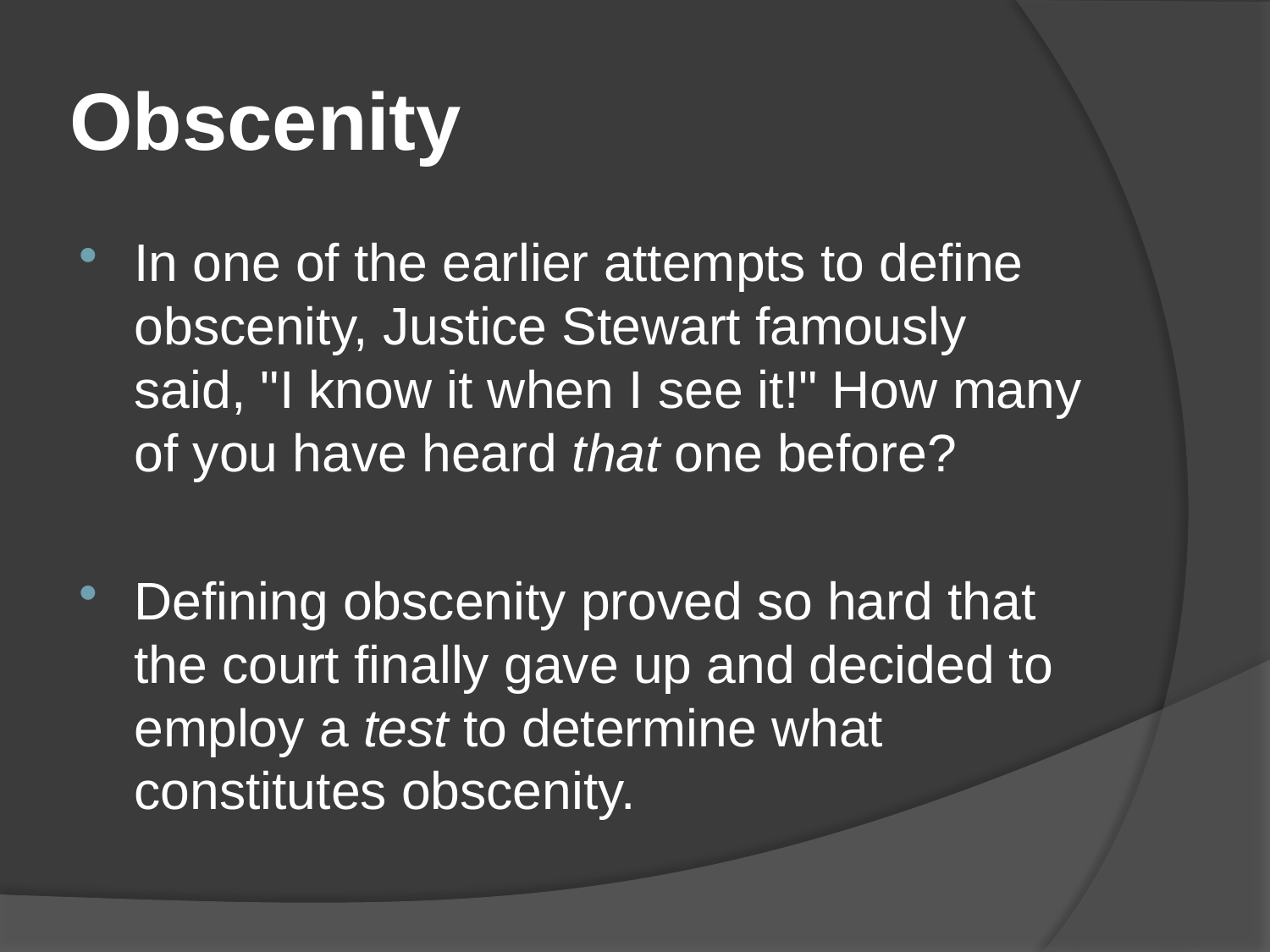

# Obscenity
In one of the earlier attempts to define obscenity, Justice Stewart famously said, "I know it when I see it!" How many of you have heard that one before?

Defining obscenity proved so hard that the court finally gave up and decided to employ a test to determine what constitutes obscenity.